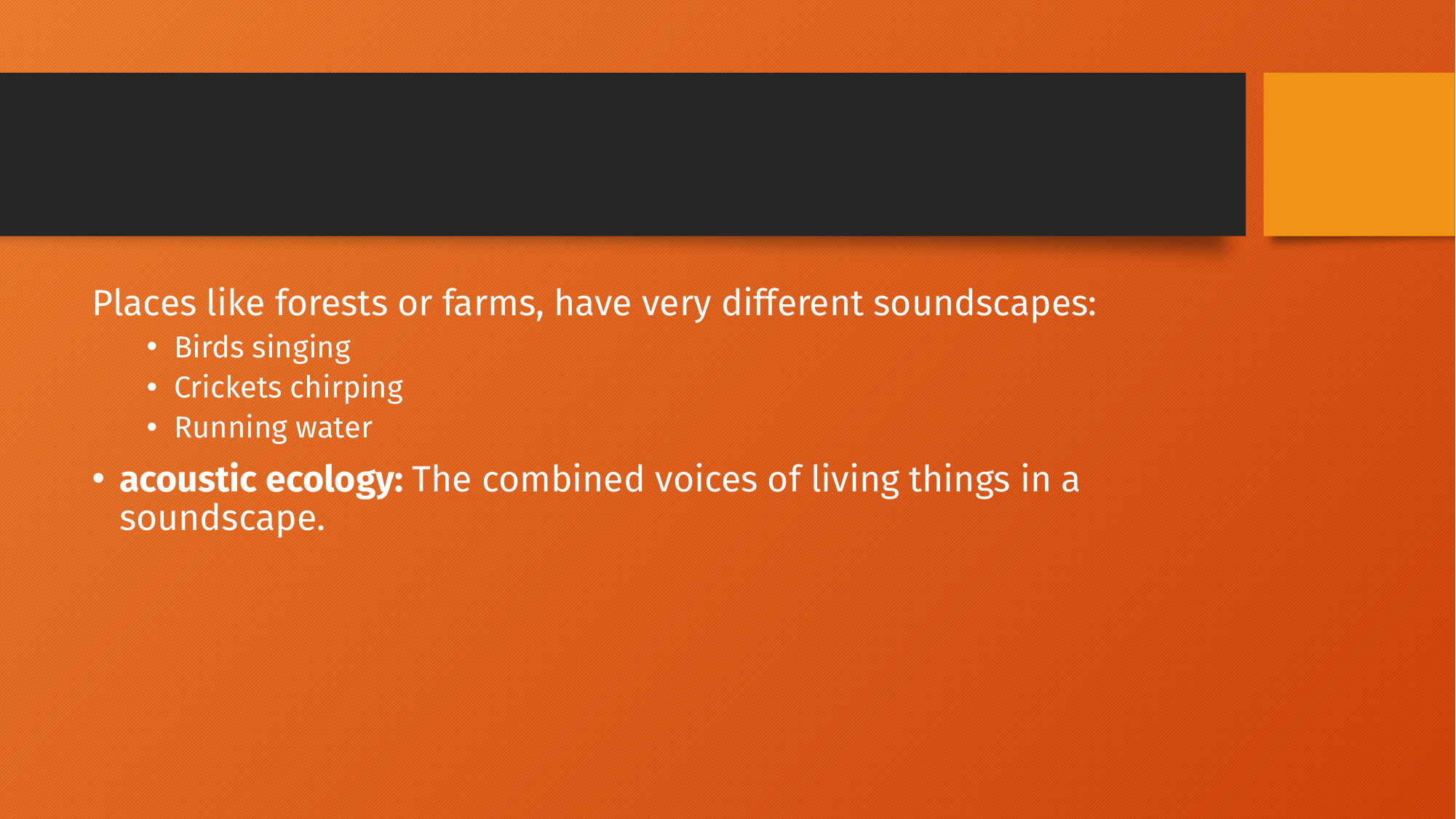

#
Places like forests or farms, have very different soundscapes:
Birds singing
Crickets chirping
Running water
acoustic ecology: The combined voices of living things in a soundscape.